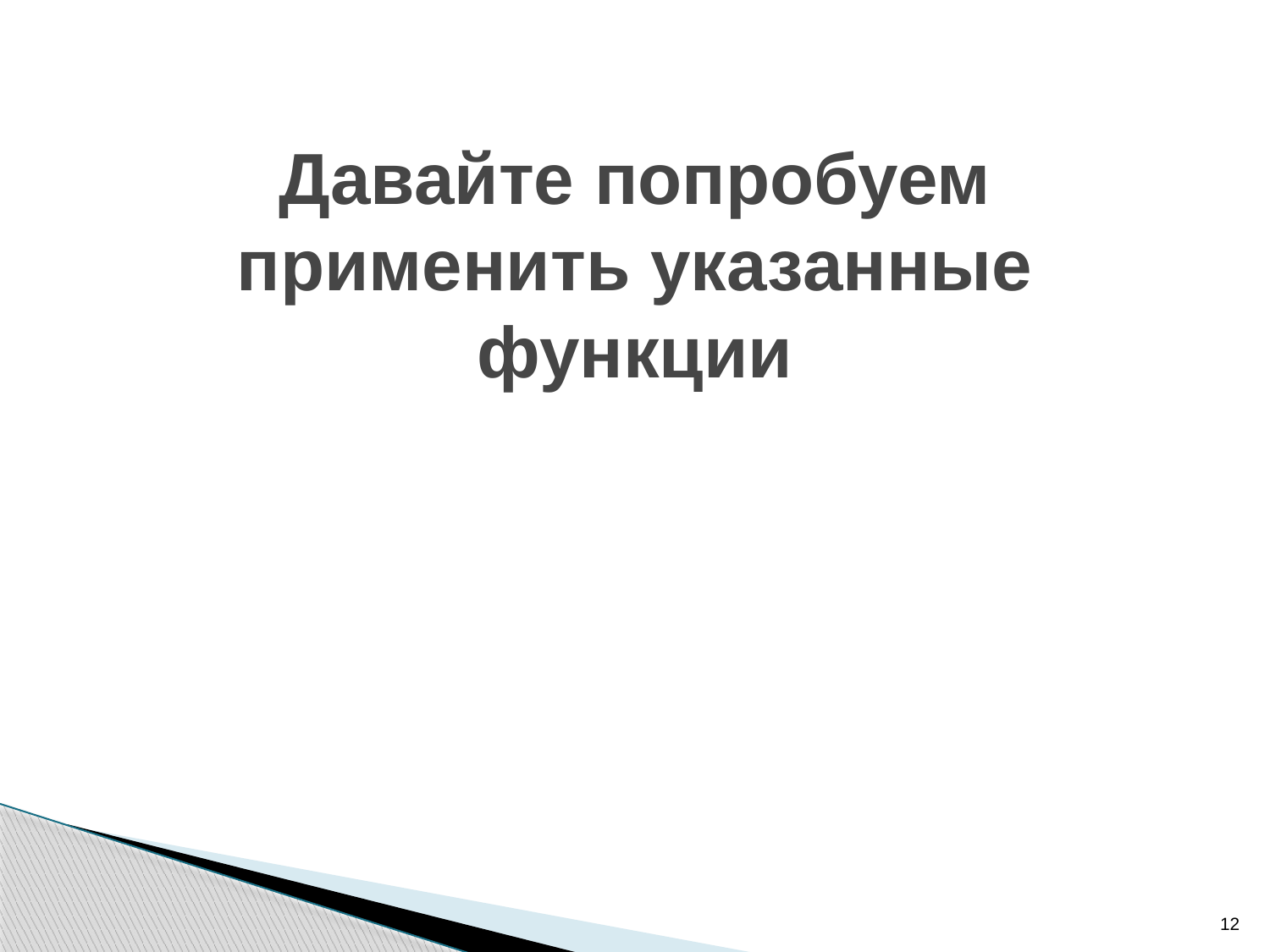

# Давайте попробуем применить указанные функции
12